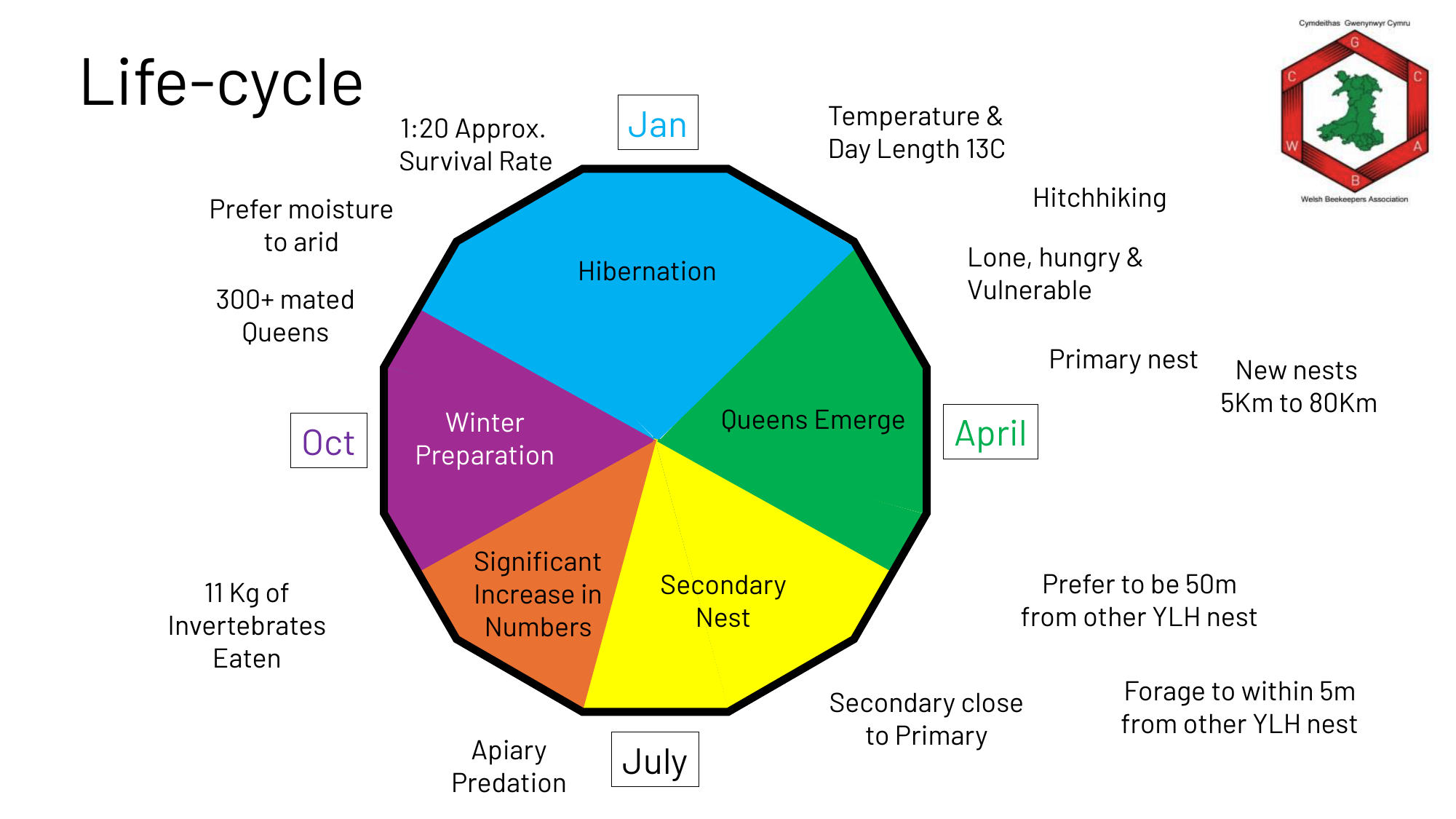

Life-cycle
Temperature &
Day Length 13C
Jan
1:20 Approx.
Survival Rate

Hitchhiking
Prefer moisture
to arid

Lone, hungry &
Vulnerable

Hibernation

300+ mated
Queens

Primary nest

New nests
5Km to 80Km

Queens Emerge
Winter
Preparation
April
Oct

Significant
Increase in
Numbers
Prefer to be 50m
from other YLH nest
Secondary
Nest
11 Kg of
Invertebrates
Eaten
Forage to within 5m
from other YLH nest
Secondary close
to Primary
Apiary
Predation
July